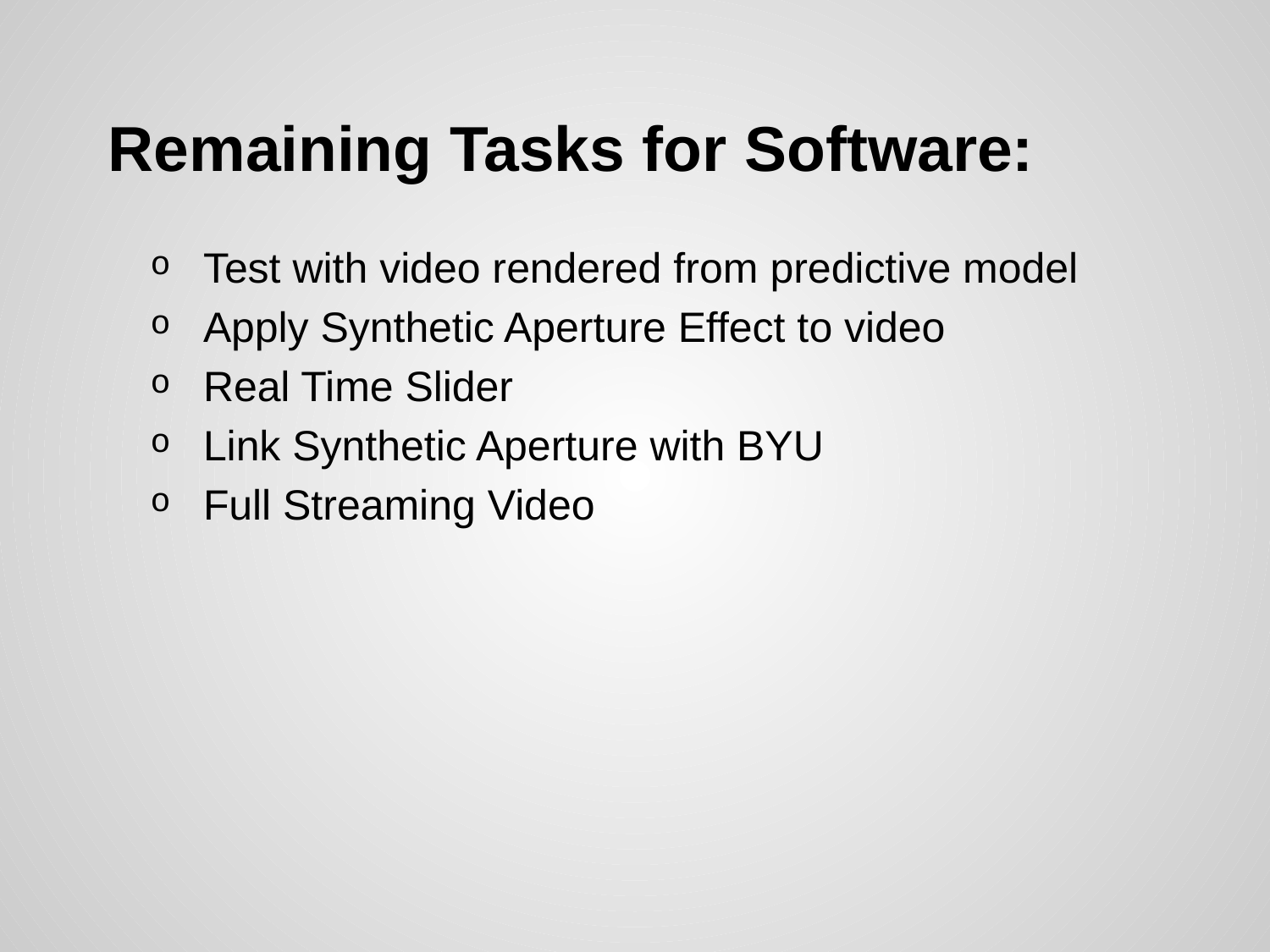

# Remaining Tasks for Software:
Test with video rendered from predictive model
Apply Synthetic Aperture Effect to video
Real Time Slider
Link Synthetic Aperture with BYU
Full Streaming Video